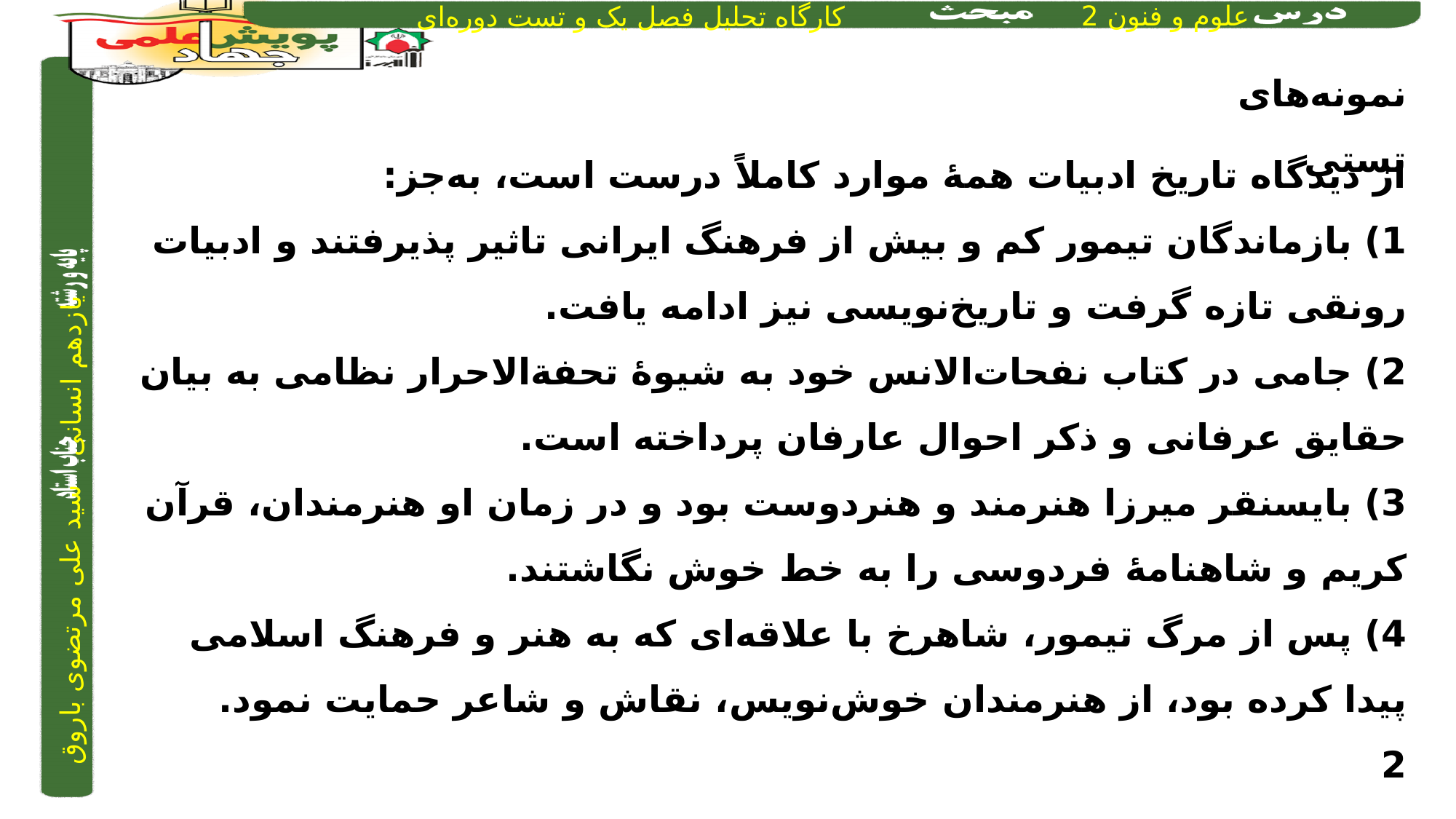

نمونه‌های تستی
از دیدگاه تاریخ ادبیات همۀ موارد کاملاً درست است، به‌جز:
1) بازماندگان تیمور کم و بیش از فرهنگ ایرانی تاثیر پذیرفتند و ادبیات رونقی تازه گرفت و تاریخ‌نویسی نیز ادامه یافت.
2) جامی در کتاب نفحات‌الانس خود به شیوۀ تحفةالاحرار نظامی به بیان حقایق عرفانی و ذکر احوال عارفان پرداخته است.
3) بایسنقر میرزا هنرمند و هنردوست بود و در زمان او هنرمندان، قرآن کریم و شاهنامۀ فردوسی را به خط خوش نگاشتند.
4) پس از مرگ تیمور، شاهرخ با علاقه‌ای که به هنر و فرهنگ اسلامی پیدا کرده بود، از هنرمندان خوش‌نویس، نقاش و شاعر حمایت نمود.
2